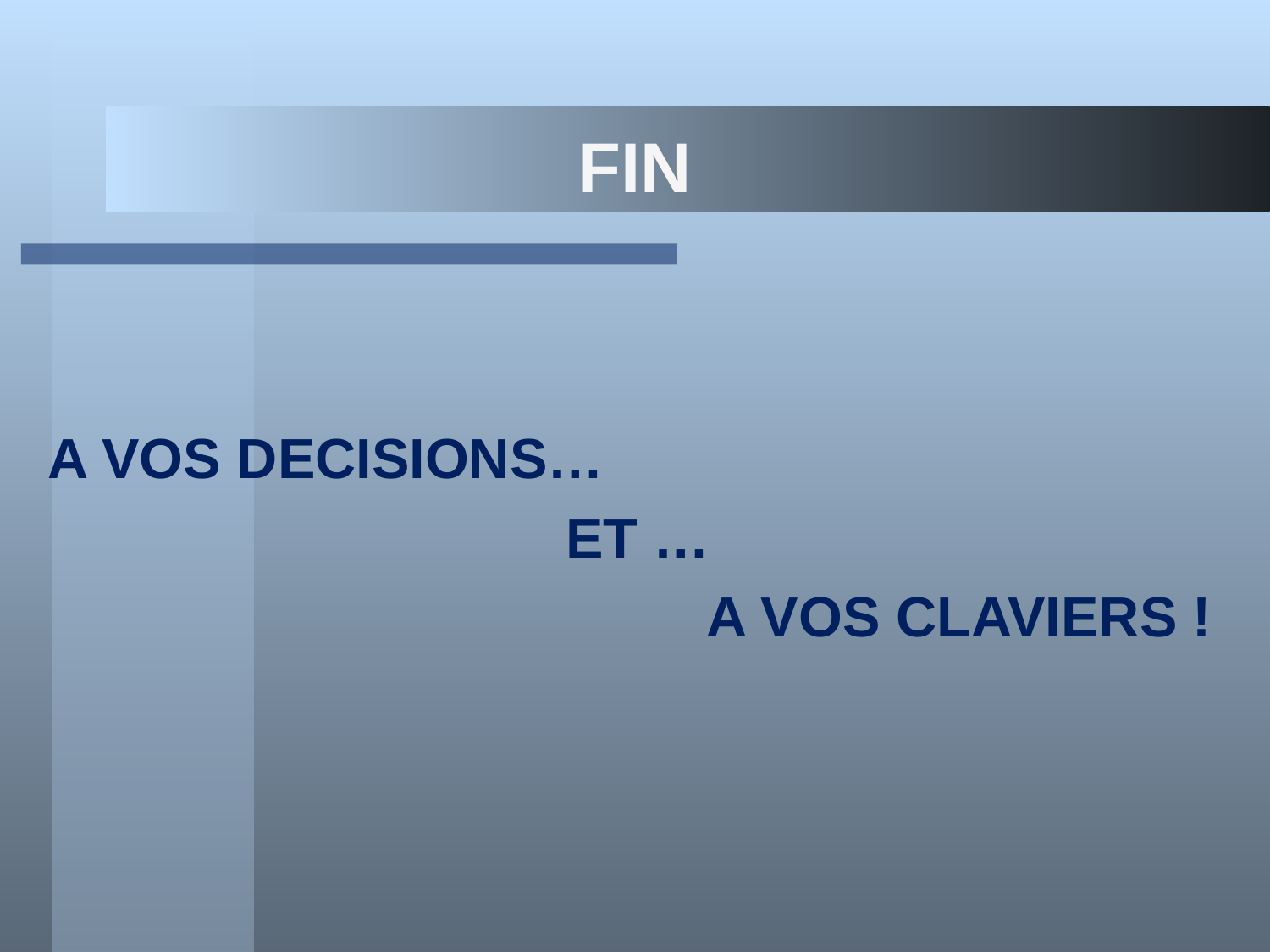

# FIN
A VOS DECISIONS…
 ET …
A VOS CLAVIERS !